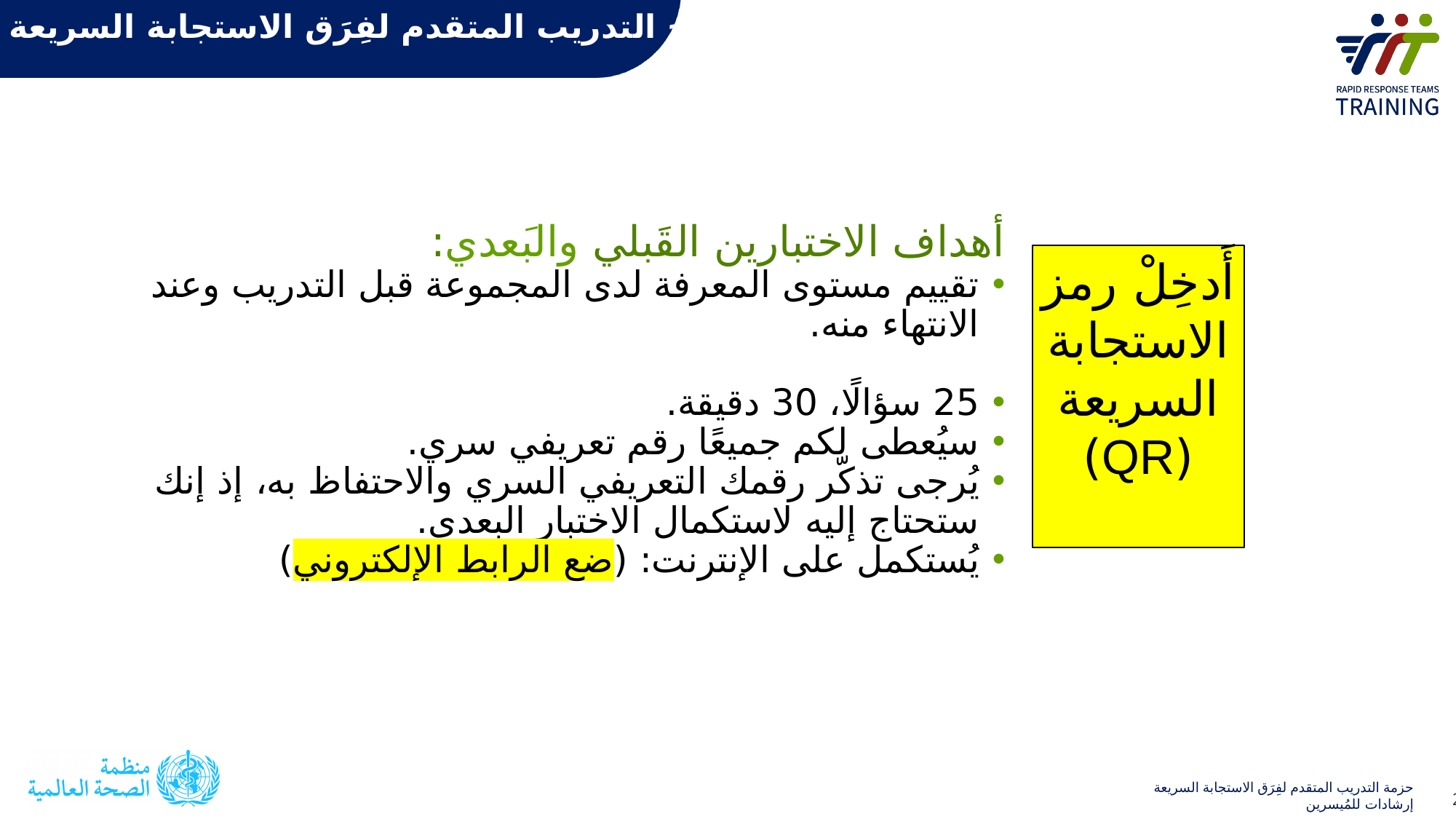

الاختبار القبلي لبرنامج التدريب المتقدم لفِرَق الاستجابة السريعة
أهداف الاختبارين القَبلي والبَعدي:
تقييم مستوى المعرفة لدى المجموعة قبل التدريب وعند الانتهاء منه.

25 سؤالًا، 30 دقيقة.
سيُعطى لكم جميعًا رقم تعريفي سري.
يُرجى تذكّر رقمك التعريفي السري والاحتفاظ به، إذ إنك ستحتاج إليه لاستكمال الاختبار البعدي.
يُستكمل على الإنترنت: (ضع الرابط الإلكتروني)
أَدخِلْ رمز الاستجابة السريعة (QR)